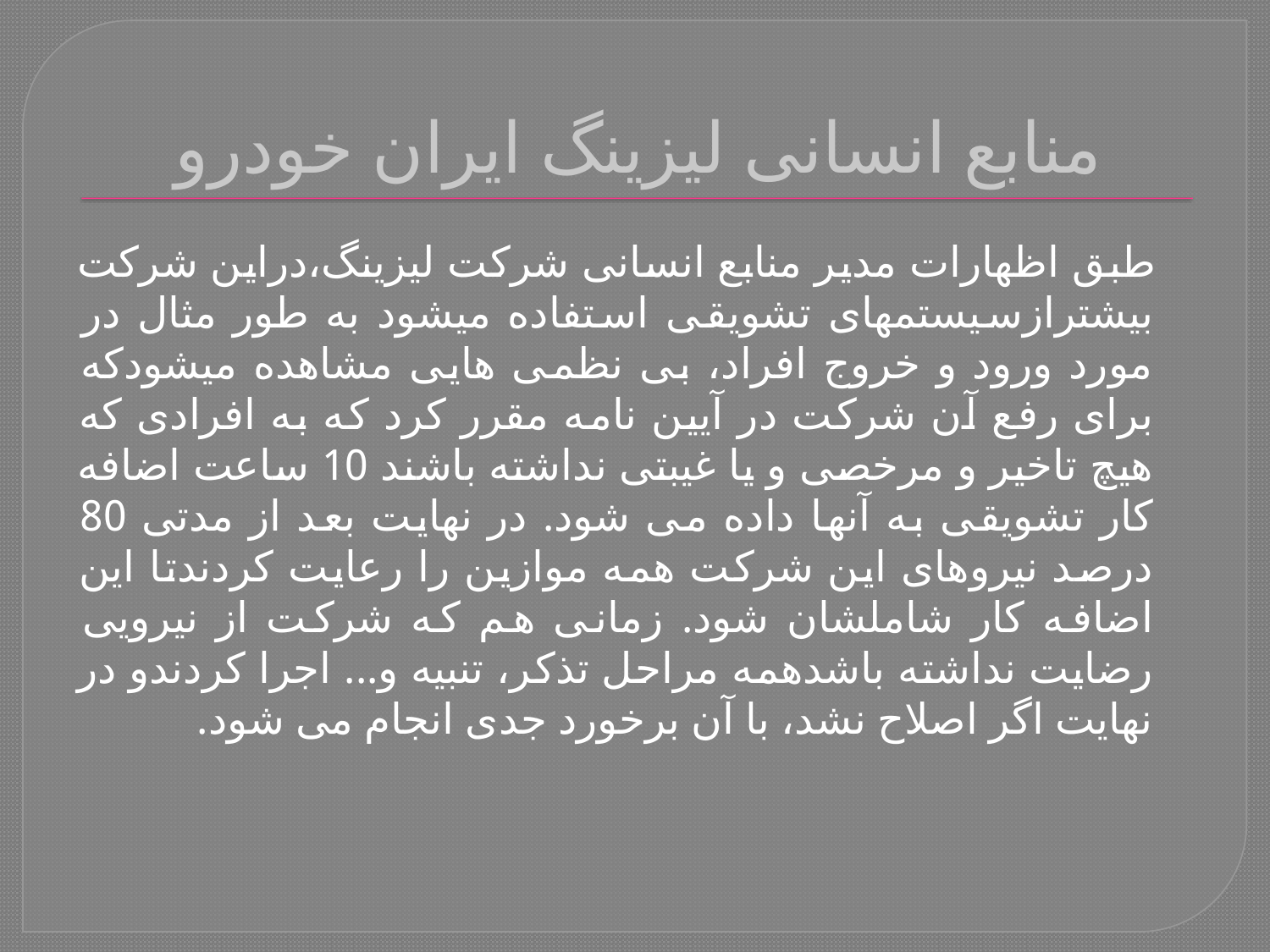

# منابع انسانی لیزینگ ایران خودرو
   طبق اظهارات مدیر منابع انسانی شرکت لیزینگ،دراین شرکت بیشترازسیستمهای تشویقی استفاده میشود به طور مثال در مورد ورود و خروج افراد، بی نظمی هایی مشاهده میشودکه برای رفع آن شرکت در آیین نامه مقرر کرد که به افرادی که هیچ تاخیر و مرخصی و یا غیبتی نداشته باشند 10 ساعت اضافه کار تشویقی به آنها داده می شود. در نهایت بعد از مدتی 80 درصد نیروهای این شرکت همه موازین را رعایت کردندتا این اضافه کار شاملشان شود. زمانی هم که شرکت از نیرویی رضایت نداشته باشدهمه مراحل تذکر، تنبیه و... اجرا کردندو در نهایت اگر اصلاح نشد، با آن برخورد جدی انجام می شود.